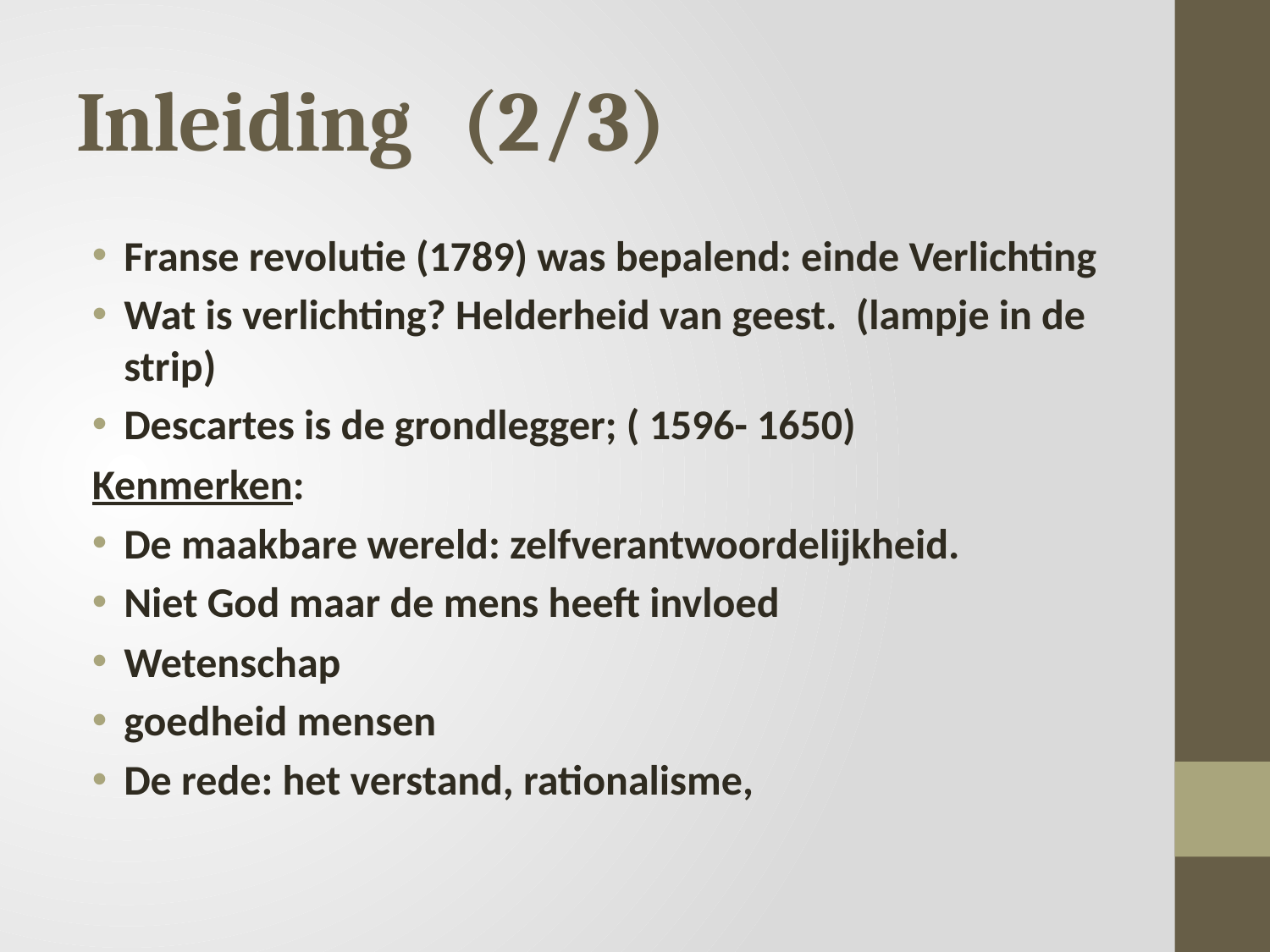

# Inleiding   (2/3)
Franse revolutie (1789) was bepalend: einde Verlichting
Wat is verlichting? Helderheid van geest.  (lampje in de strip)
Descartes is de grondlegger; ( 1596- 1650)
Kenmerken:
De maakbare wereld: zelfverantwoordelijkheid.
Niet God maar de mens heeft invloed
Wetenschap
goedheid mensen
De rede: het verstand, rationalisme,